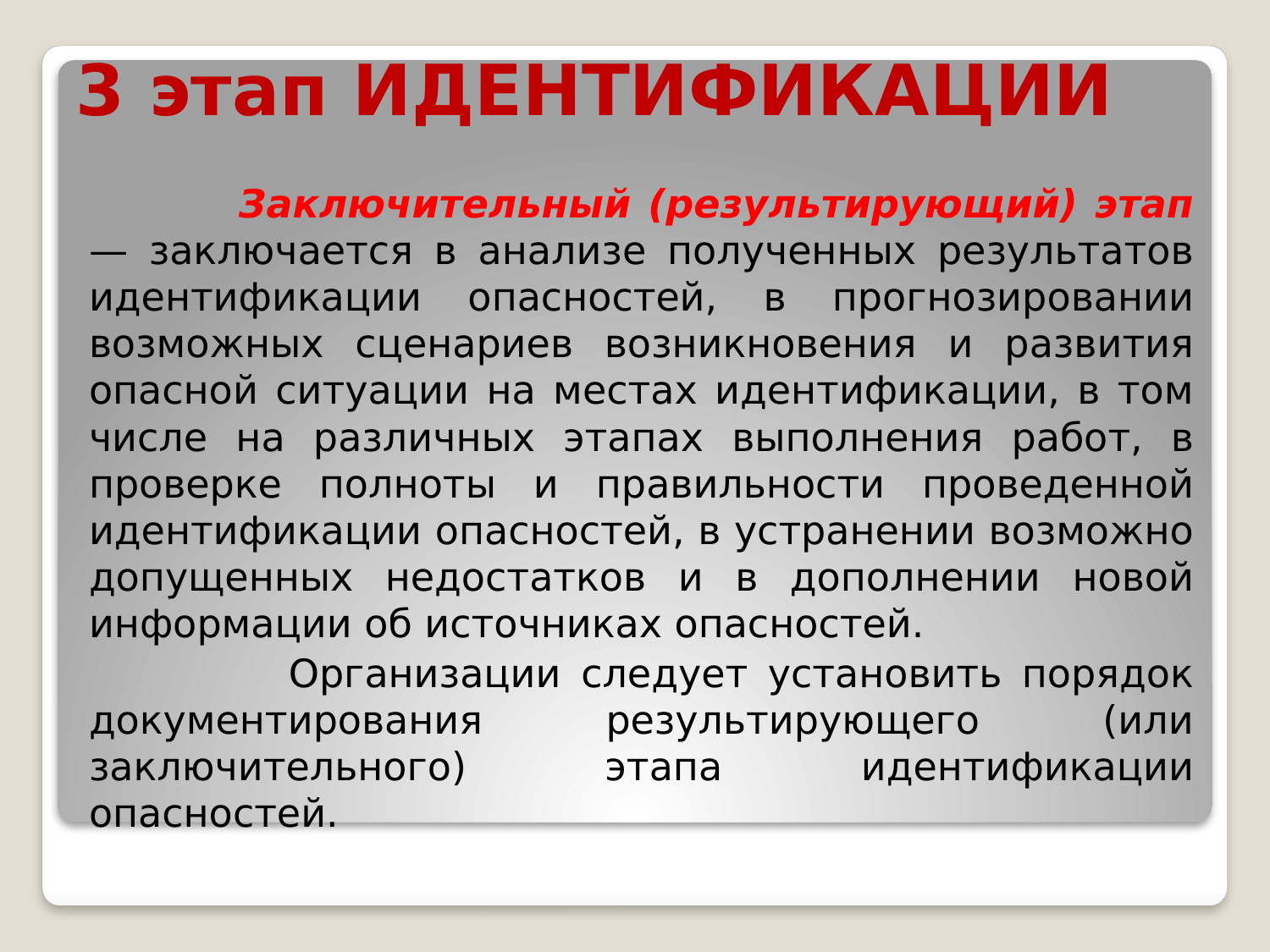

# 3 этап ИДЕНТИФИКАЦИИ
          Заключительный (результирующий) этап — заключается в анализе полученных результатов идентификации опасностей, в прогнозировании возможных сценариев возникновения и развития опасной ситуации на местах идентификации, в том числе на различных этапах выполнения работ, в проверке полноты и правильности проведенной идентификации опасностей, в устранении возможно допущенных недостатков и в дополнении новой информации об источниках опасностей.
          Организации следует установить порядок документирования результирующего (или заключительного) этапа идентификации опасностей.